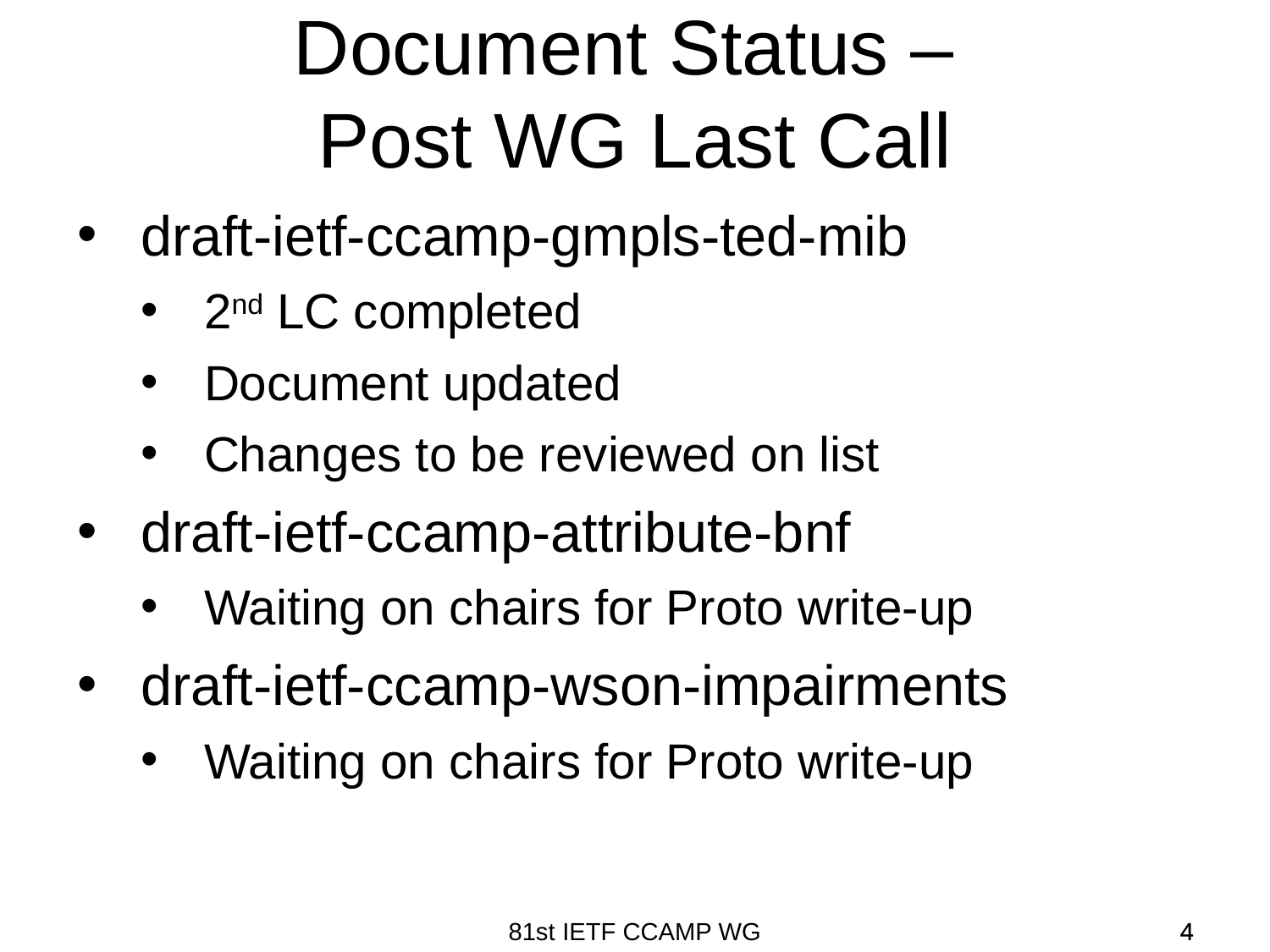

# Document Status – Post WG Last Call
draft-ietf-ccamp-gmpls-ted-mib
2nd LC completed
Document updated
Changes to be reviewed on list
draft-ietf-ccamp-attribute-bnf
Waiting on chairs for Proto write-up
draft-ietf-ccamp-wson-impairments
Waiting on chairs for Proto write-up
81st IETF CCAMP WG
4
4